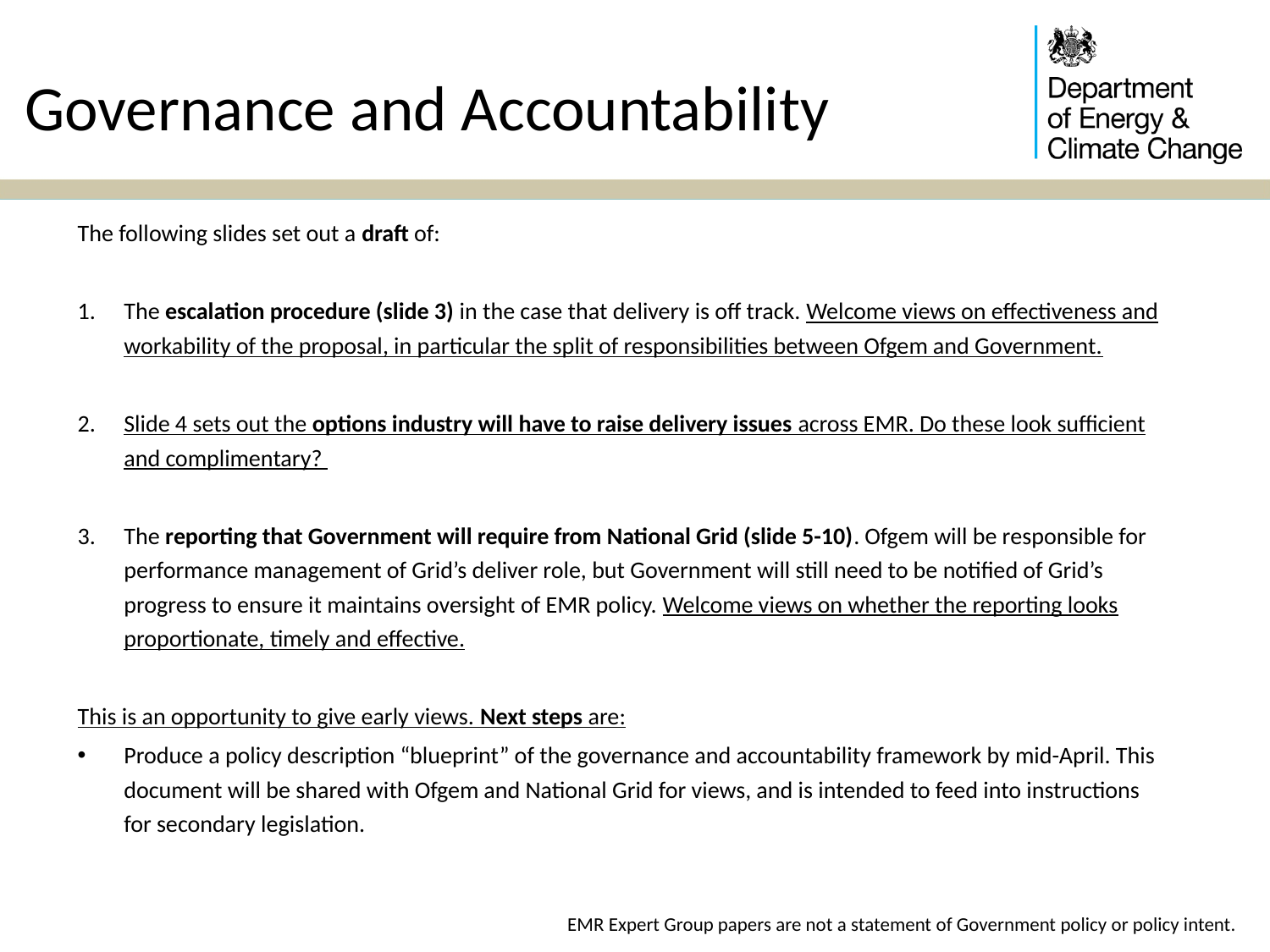

# Governance and Accountability
The following slides set out a draft of:

The escalation procedure (slide 3) in the case that delivery is off track. Welcome views on effectiveness and workability of the proposal, in particular the split of responsibilities between Ofgem and Government.

Slide 4 sets out the options industry will have to raise delivery issues across EMR. Do these look sufficient and complimentary?

The reporting that Government will require from National Grid (slide 5-10). Ofgem will be responsible for performance management of Grid’s deliver role, but Government will still need to be notified of Grid’s progress to ensure it maintains oversight of EMR policy. Welcome views on whether the reporting looks proportionate, timely and effective.

This is an opportunity to give early views. Next steps are:
Produce a policy description “blueprint” of the governance and accountability framework by mid-April. This document will be shared with Ofgem and National Grid for views, and is intended to feed into instructions for secondary legislation.

EMR Expert Group papers are not a statement of Government policy or policy intent.